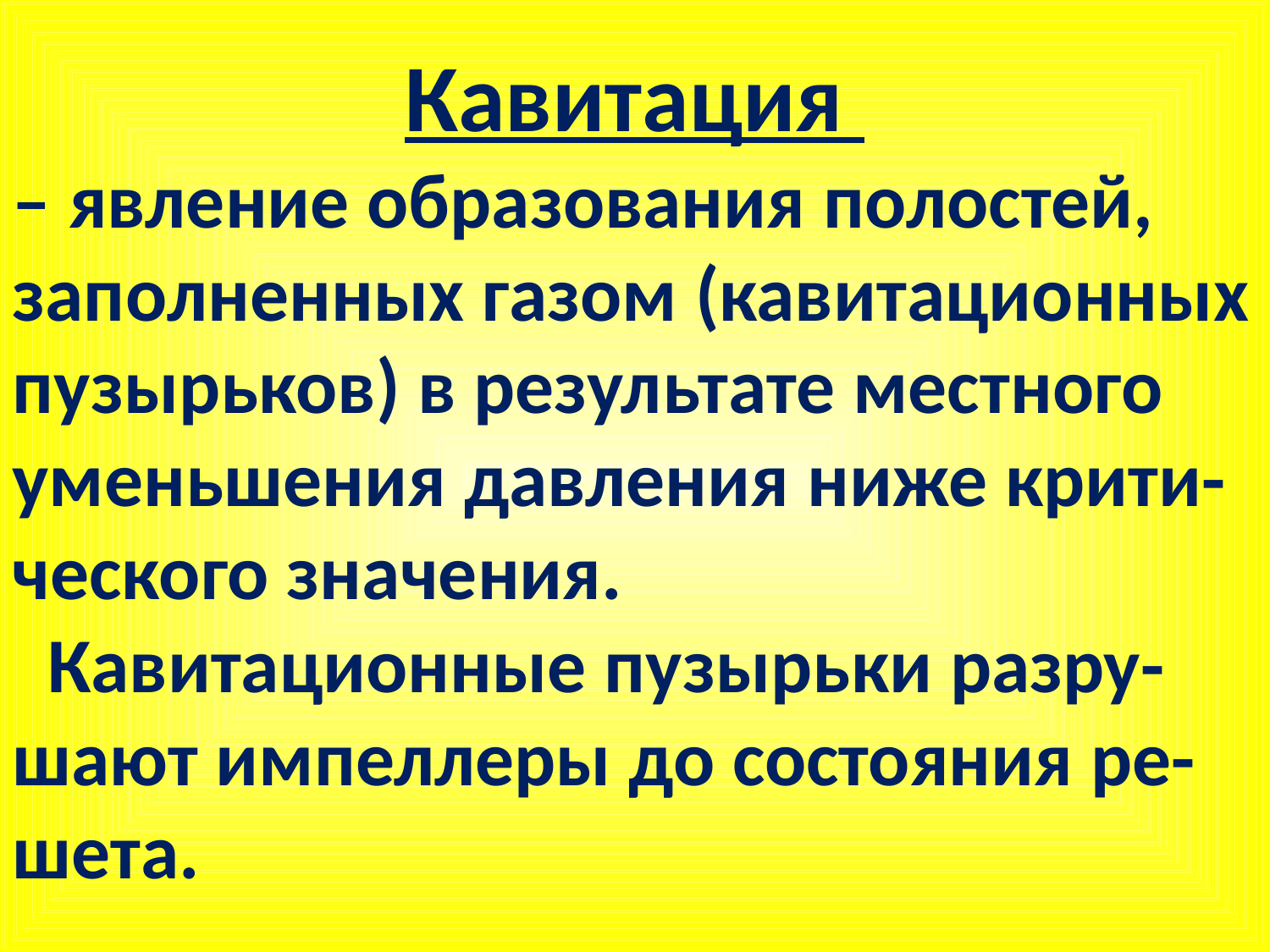

Кавитация
– явление образования полостей, заполненных газом (кавитационных пузырьков) в результате местного уменьшения давления ниже крити-ческого значения.
  Кавитационные пузырьки разру-шают импеллеры до состояния ре-шета.